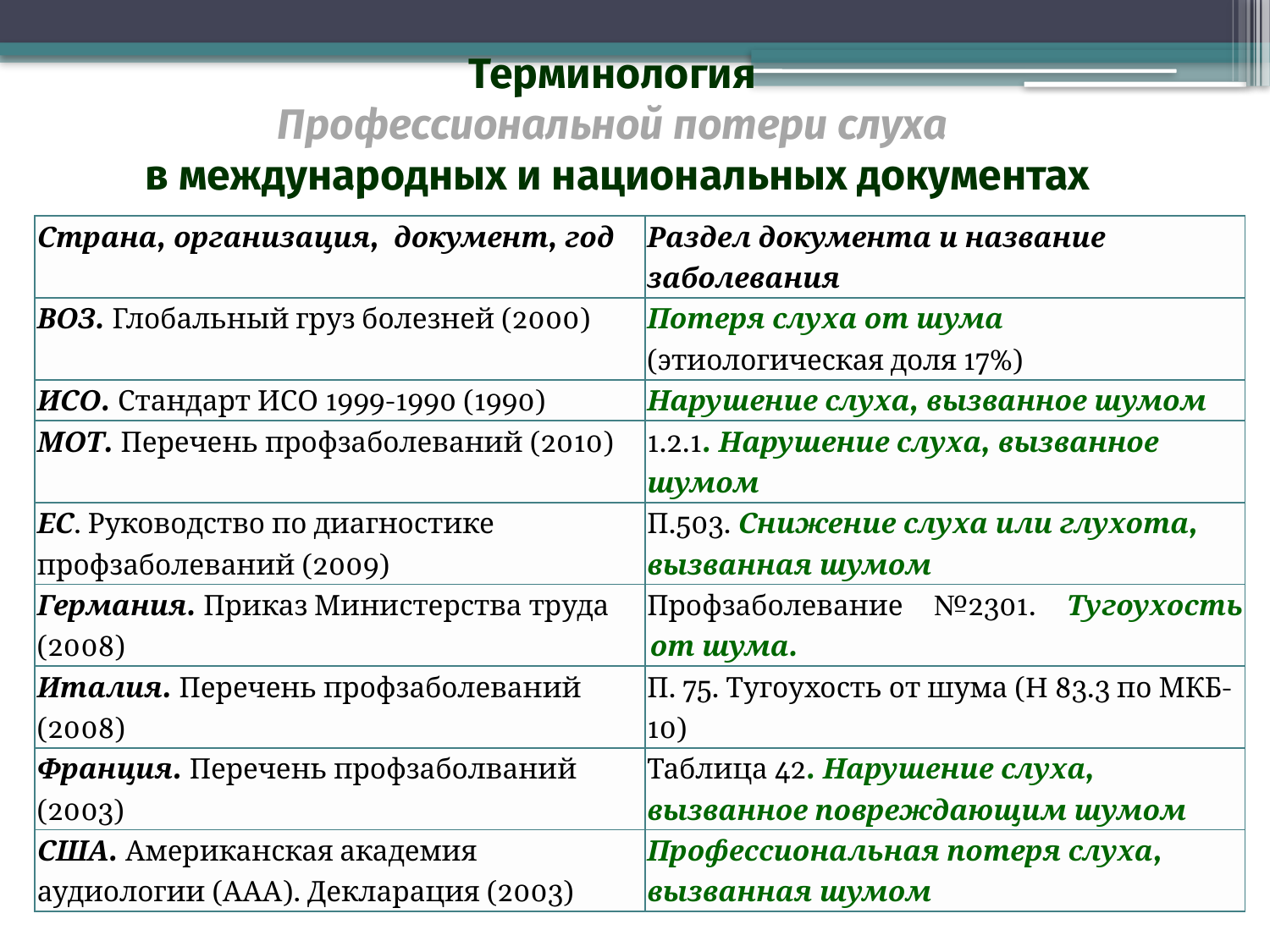

Терминология
Профессиональной потери слуха
в международных и национальных документах
| Страна, организация, документ, год | Раздел документа и название заболевания |
| --- | --- |
| ВОЗ. Глобальный груз болезней (2000) | Потеря слуха от шума (этиологическая доля 17%) |
| ИСО. Стандарт ИСО 1999-1990 (1990) | Нарушение слуха, вызванное шумом |
| МОТ. Перечень профзаболеваний (2010) | 1.2.1. Нарушение слуха, вызванное шумом |
| ЕС. Руководство по диагностике профзаболеваний (2009) | П.503. Снижение слуха или глухота, вызванная шумом |
| Германия. Приказ Министерства труда (2008) | Профзаболевание №2301. Тугоухость от шума. |
| Италия. Перечень профзаболеваний (2008) | П. 75. Тугоухость от шума (H 83.3 по МКБ-10) |
| Франция. Перечень профзаболваний (2003) | Таблица 42. Нарушение слуха, вызванное повреждающим шумом |
| США. Американская академия аудиологии (ААА). Декларация (2003) | Профессиональная потеря слуха, вызванная шумом |